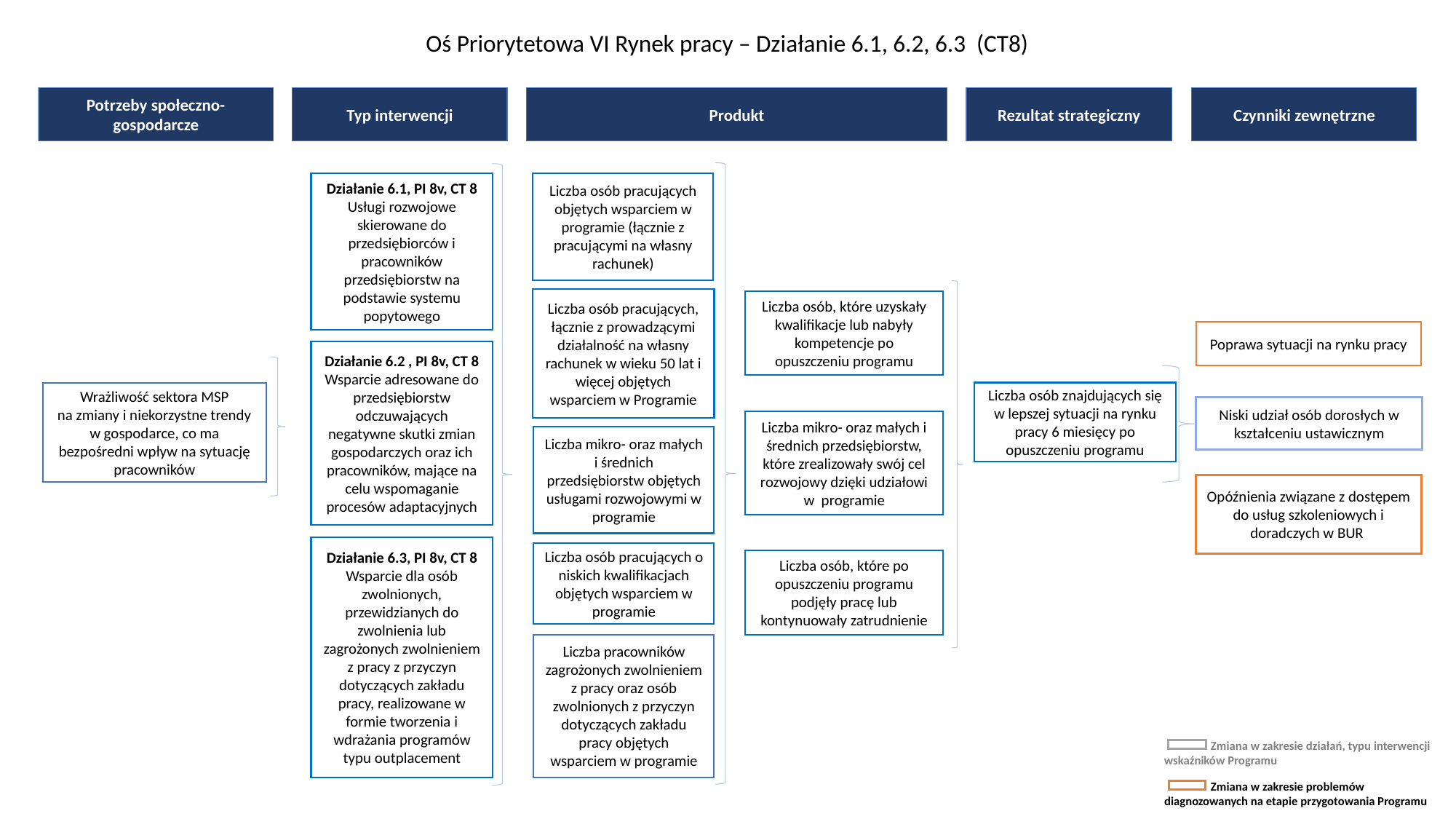

# Oś Priorytetowa VI Rynek pracy – Działanie 6.1, 6.2, 6.3  (CT8)

Działanie 6.1, PI 8v, CT 8
Usługi rozwojowe skierowane do przedsiębiorców i pracowników przedsiębiorstw na podstawie systemu popytowego
Liczba osób pracujących objętych wsparciem w programie (łącznie z pracującymi na własny rachunek)

Liczba osób pracujących, łącznie z prowadzącymi działalność na własny rachunek w wieku 50 lat i więcej objętych wsparciem w Programie
Liczba osób, które uzyskały kwalifikacje lub nabyły kompetencje po opuszczeniu programu
Poprawa sytuacji na rynku pracy
Działanie 6.2 , PI 8v, CT 8
Wsparcie adresowane do przedsiębiorstw odczuwających negatywne skutki zmian gospodarczych oraz ich pracowników, mające na celu wspomaganie procesów adaptacyjnych

Liczba osób znajdujących się w lepszej sytuacji na rynku pracy 6 miesięcy po opuszczeniu programu
Wrażliwość sektora MSP
na zmiany i niekorzystne trendy w gospodarce, co ma bezpośredni wpływ na sytuację pracowników
Niski udział osób dorosłych w kształceniu ustawicznym
Liczba mikro- oraz małych i średnich przedsiębiorstw, które zrealizowały swój cel rozwojowy dzięki udziałowi w  programie
Liczba mikro- oraz małych i średnich przedsiębiorstw objętych usługami rozwojowymi w programie
Opóźnienia związane z dostępem do usług szkoleniowych i doradczych w BUR
Działanie 6.3, PI 8v, CT 8
Wsparcie dla osób zwolnionych, przewidzianych do zwolnienia lub zagrożonych zwolnieniem z pracy z przyczyn dotyczących zakładu pracy, realizowane w formie tworzenia i wdrażania programów typu outplacement
Liczba osób pracujących o niskich kwalifikacjach objętych wsparciem w programie
Liczba osób, które po opuszczeniu programu podjęły pracę lub kontynuowały zatrudnienie
Liczba pracowników zagrożonych zwolnieniem z pracy oraz osób
zwolnionych z przyczyn dotyczących zakładu pracy objętych wsparciem w programie